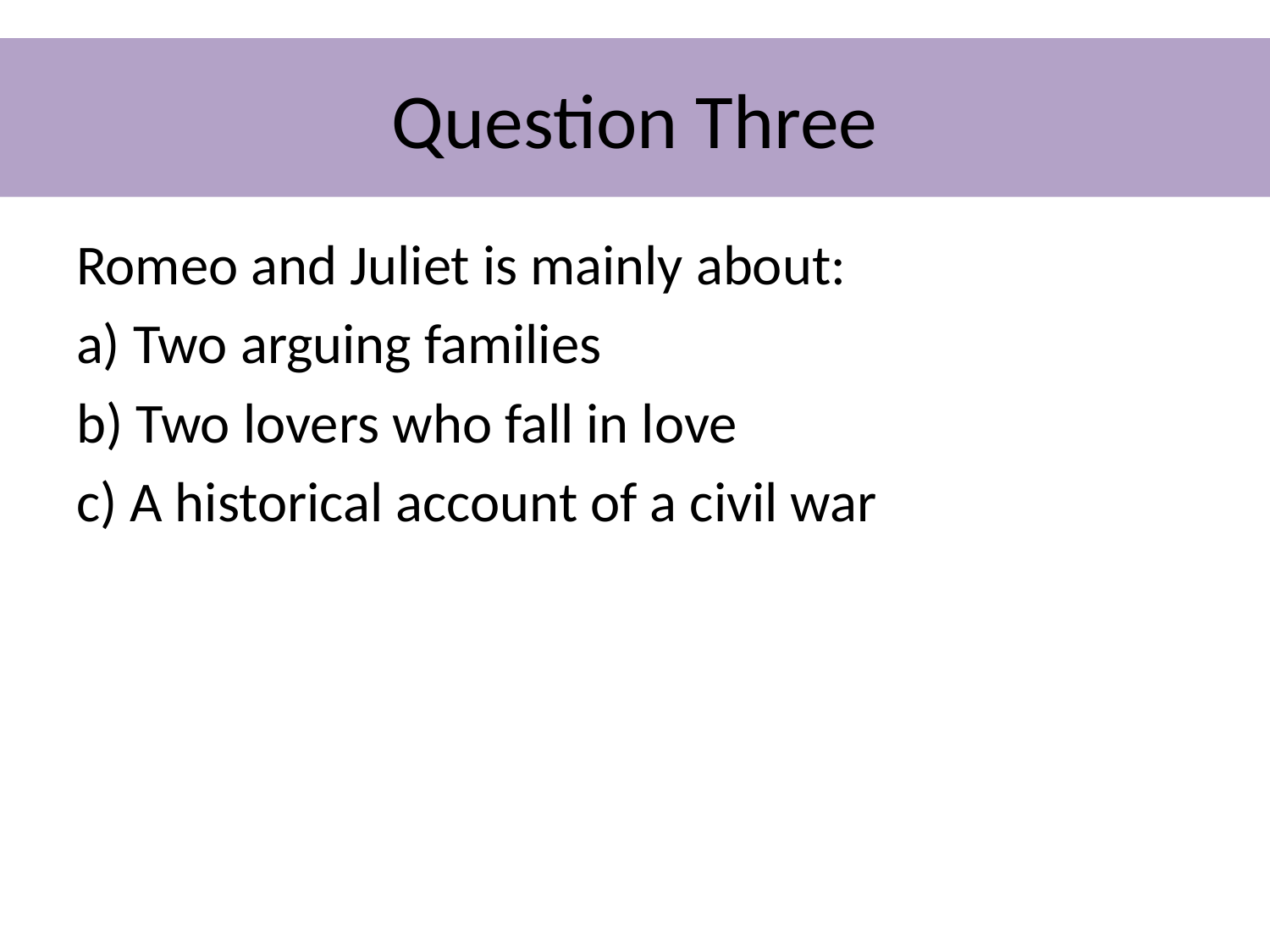

# Question Three
Romeo and Juliet is mainly about:
a) Two arguing families
b) Two lovers who fall in love
c) A historical account of a civil war